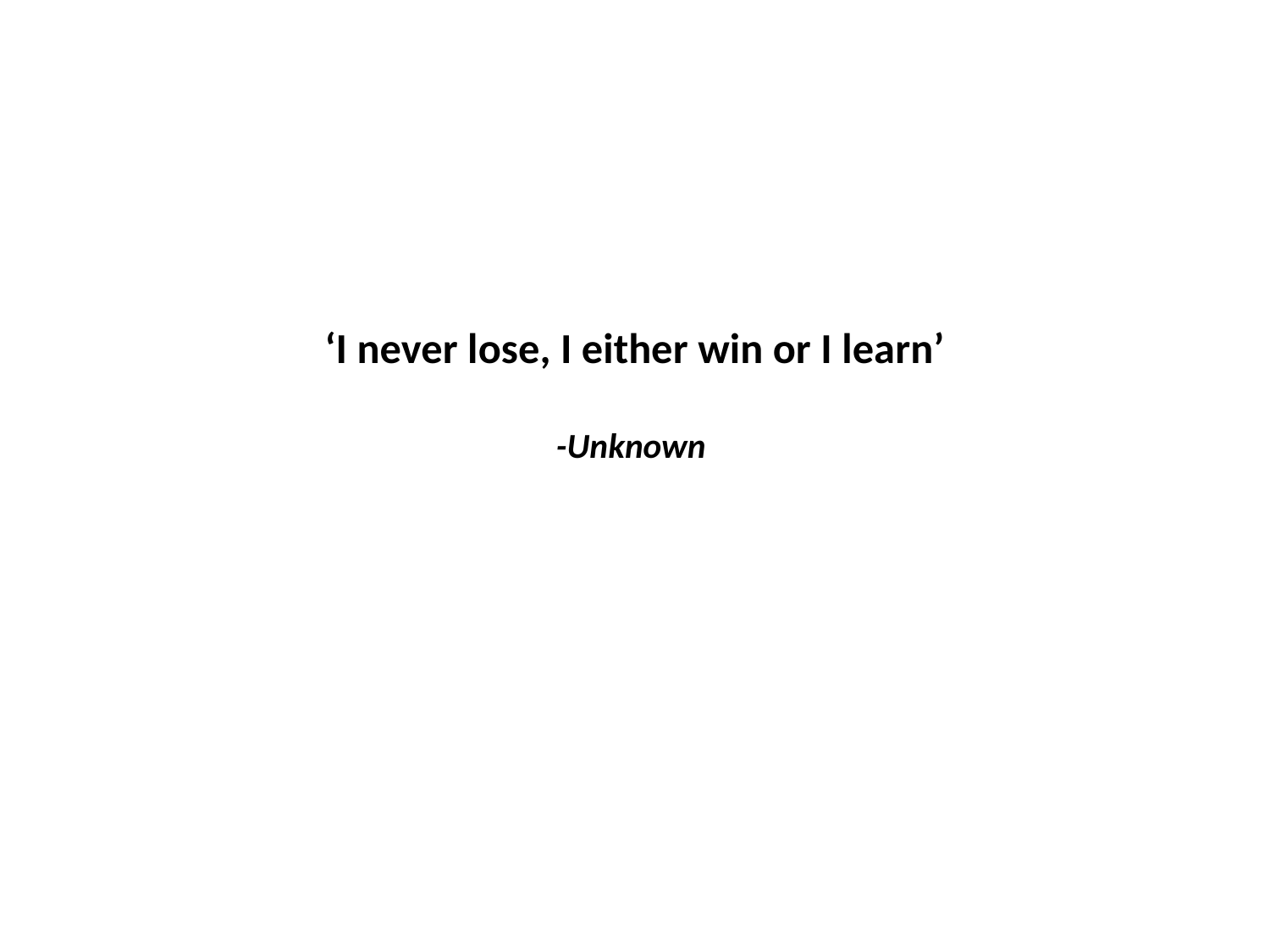

# ‘I never lose, I either win or I learn’ -Unknown